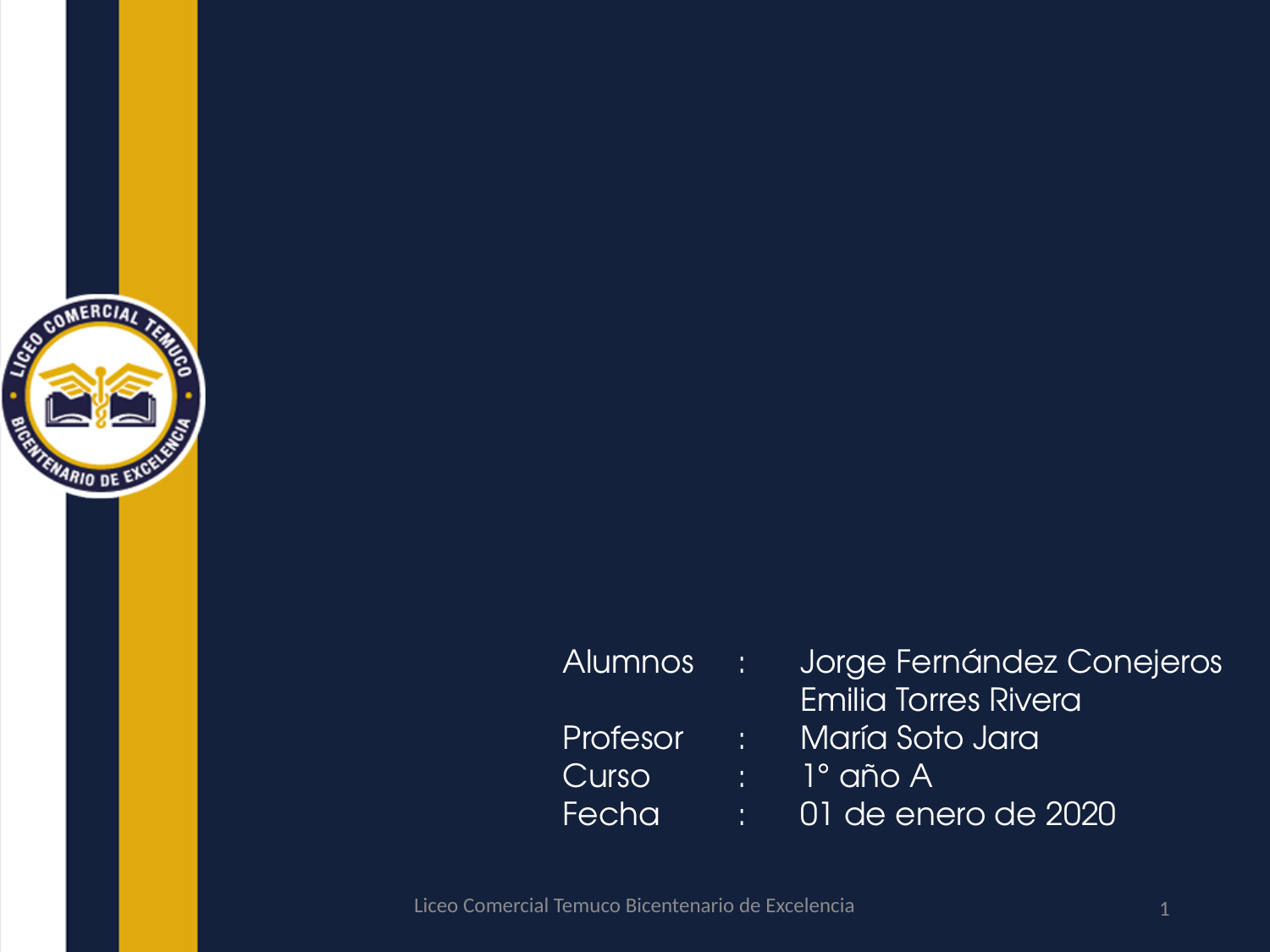

#

Alumnos	:	Jorge Fernández Conejeros		Emilia Torres Rivera
Profesor	:	María Soto Jara
Curso	:	1° año A
Fecha	:	01 de enero de 2020

Liceo Comercial Temuco Bicentenario de Excelencia
1